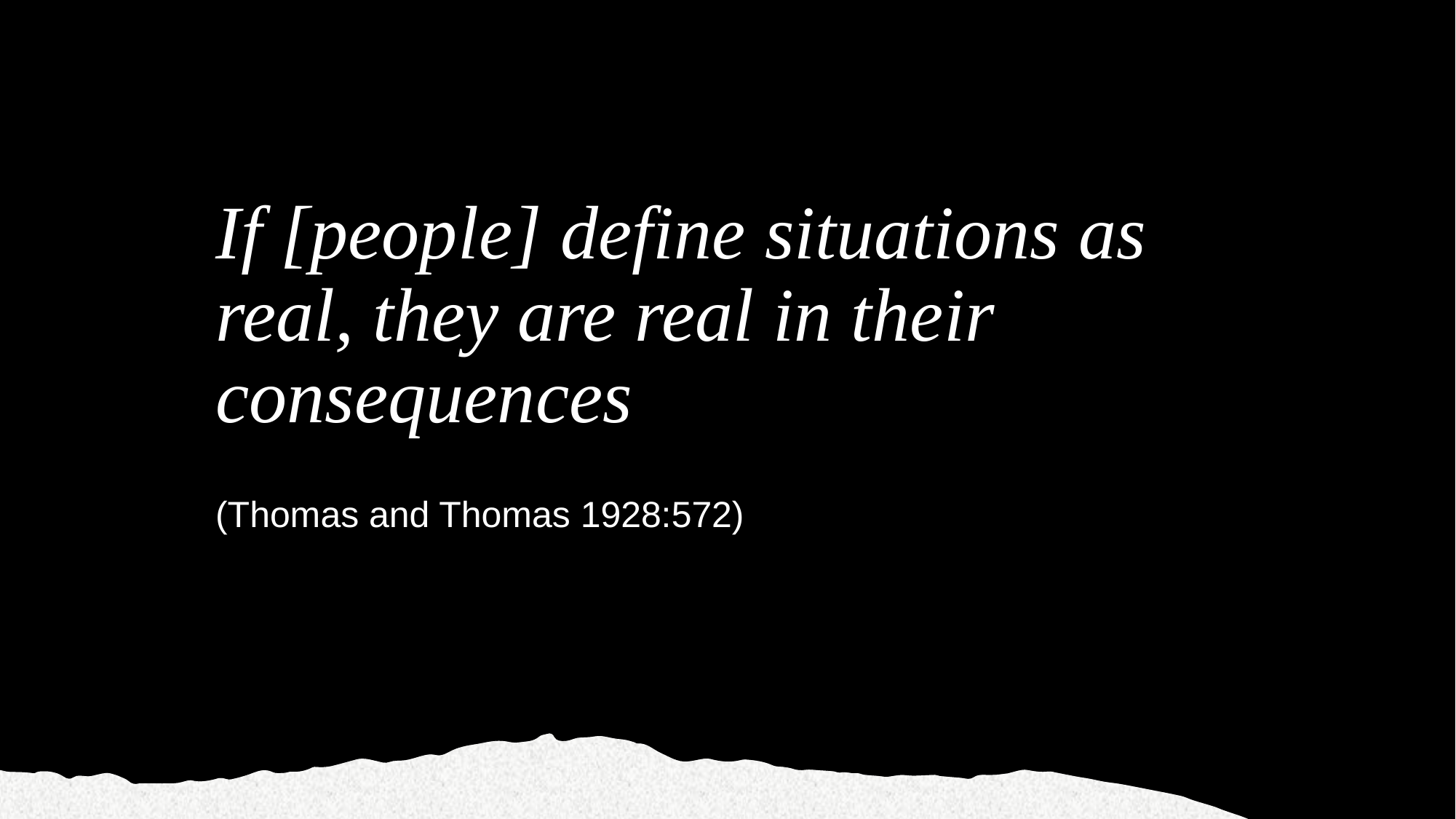

# If [people] define situations as real, they are real in their consequences
(Thomas and Thomas 1928:572)